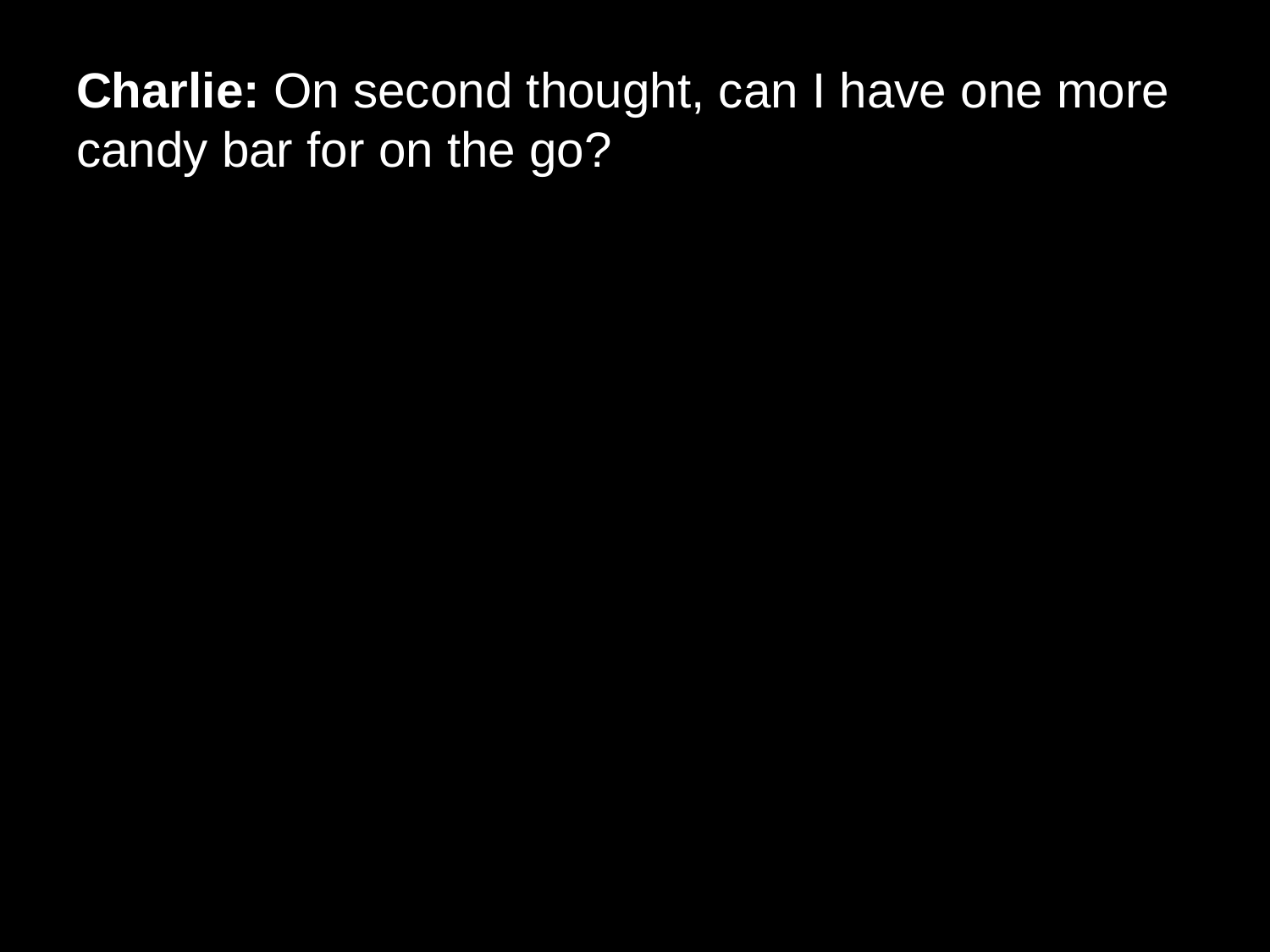

# Charlie: On second thought, can I have one more candy bar for on the go?